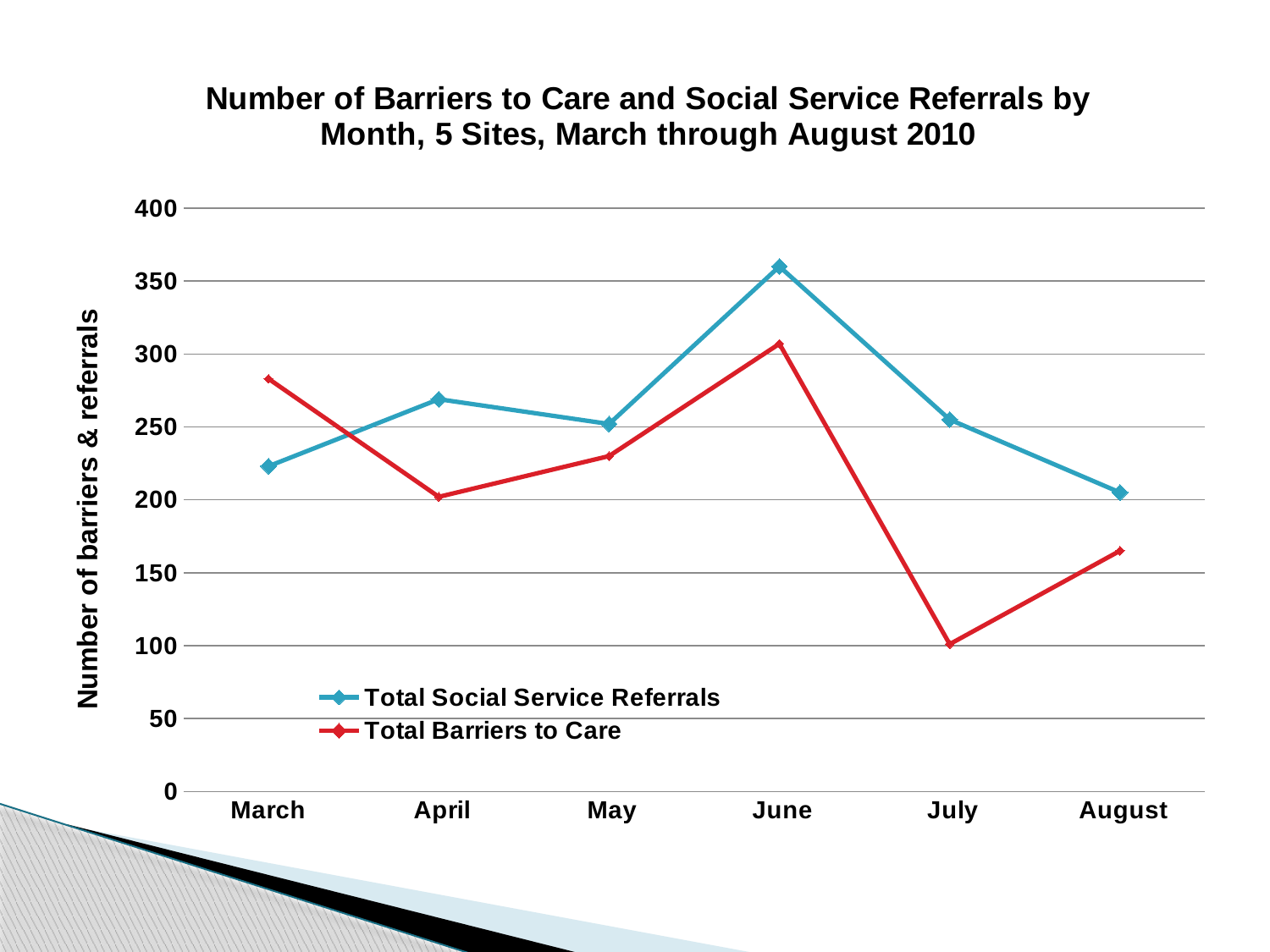

### Chart: Number of Barriers to Care and Social Service Referrals by Month, 5 Sites, March through August 2010

| Category |  |  |
|---|---|---|
| March | 223.0 | 283.0 |
|  April | 269.0 | 202.0 |
|  May | 252.0 | 230.0 |
|  June | 360.0 | 307.0 |
|  July | 255.0 | 101.0 |
|  August | 205.0 | 165.0 |